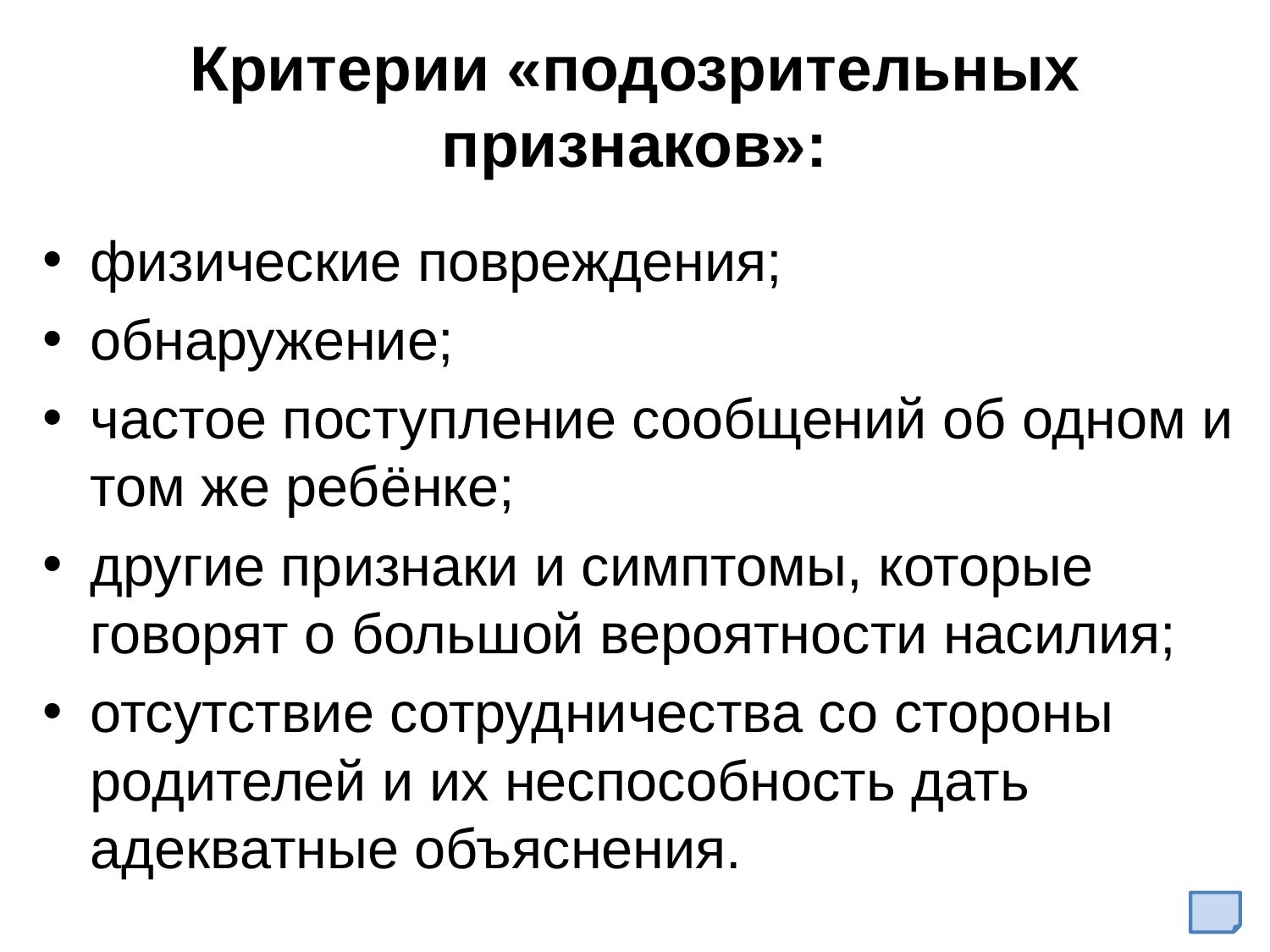

# Критерии «подозрительных признаков»:
физические повреждения;
обнаружение;
частое поступление сообщений об одном и том же ребёнке;
другие признаки и симптомы, которые говорят о большой вероятности насилия;
отсутствие сотрудничества со стороны родителей и их неспособность дать адекватные объяснения.